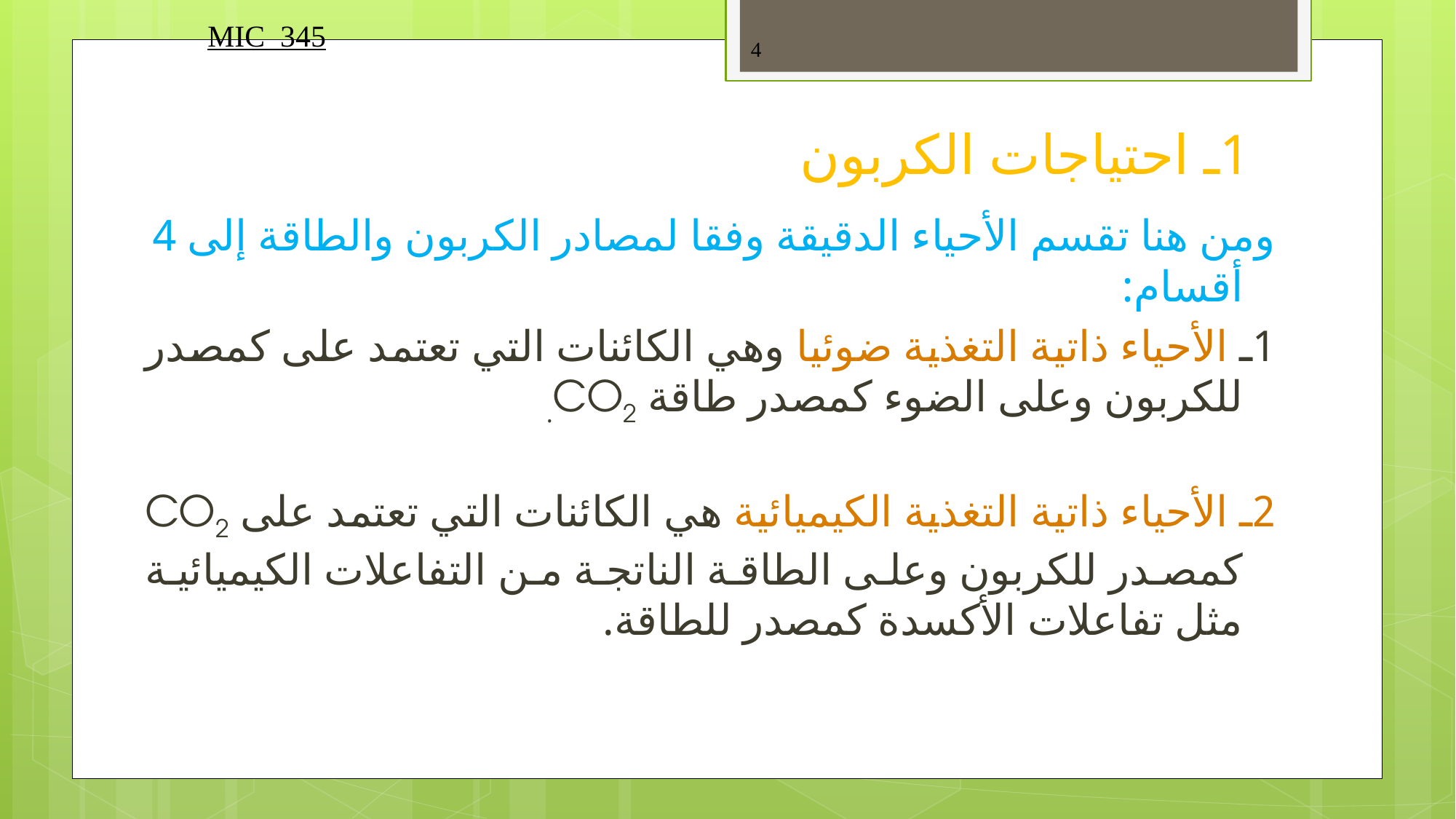

MIC  345
4
1ـ احتياجات الكربون
ومن هنا تقسم الأحياء الدقيقة وفقا لمصادر الكربون والطاقة إلى 4 أقسام:
1ـ الأحياء ذاتية التغذية ضوئيا وهي الكائنات التي تعتمد على كمصدر للكربون وعلى الضوء كمصدر طاقة CO2.

2ـ الأحياء ذاتية التغذية الكيميائية هي الكائنات التي تعتمد على CO2 كمصدر للكربون وعلى الطاقة الناتجة من التفاعلات الكيميائية مثل تفاعلات الأكسدة كمصدر للطاقة.